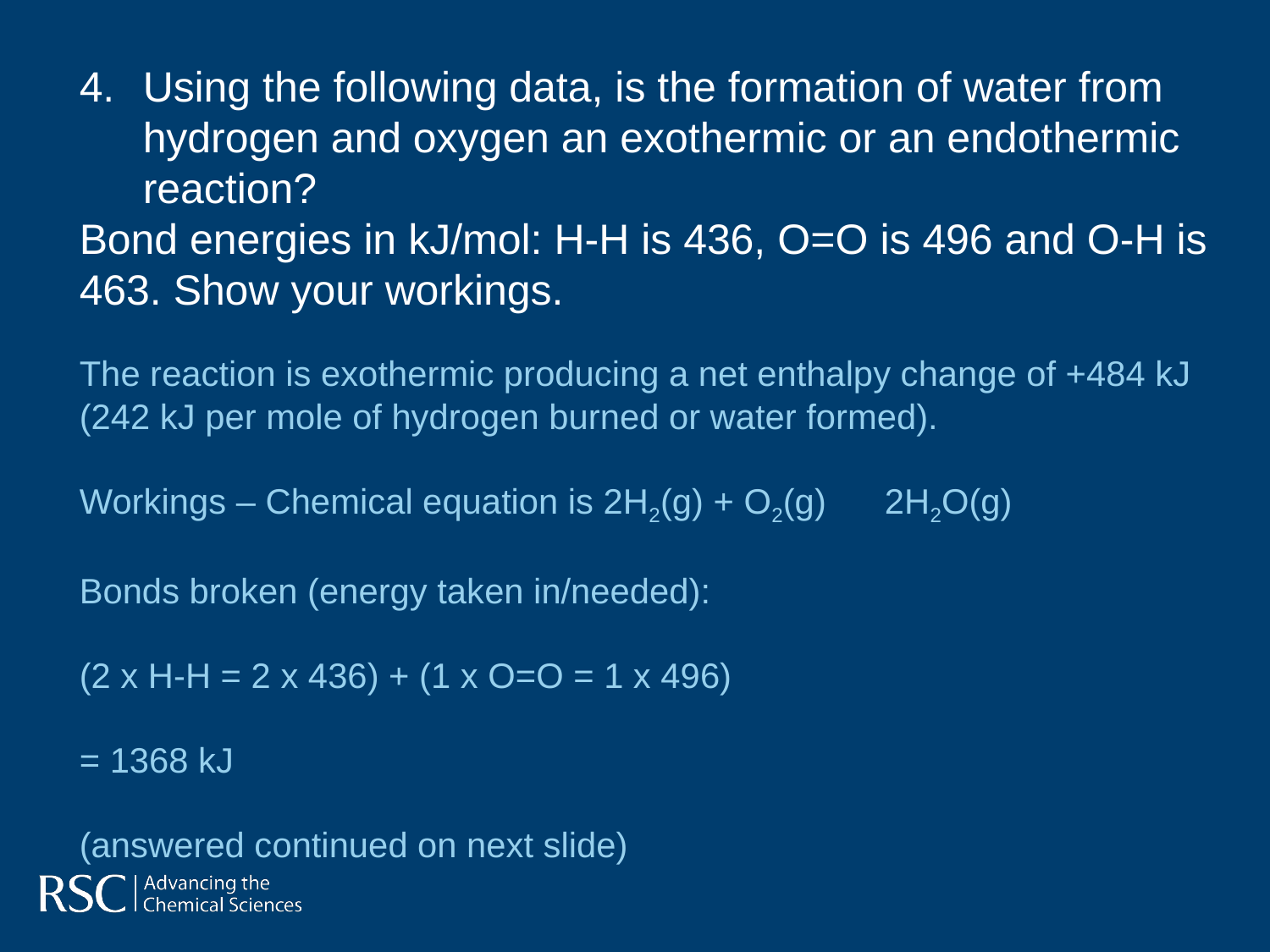

Using the following data, is the formation of water from hydrogen and oxygen an exothermic or an endothermic reaction?
Bond energies in kJ/mol: H-H is 436, O=O is 496 and O-H is 463. Show your workings.

The reaction is exothermic producing a net enthalpy change of +484 kJ (242 kJ per mole of hydrogen burned or water formed).

Workings – Chemical equation is 2H2(g) + O2(g)      2H2O(g)

Bonds broken (energy taken in/needed):

(2 x H-H = 2 x 436) + (1 x O=O = 1 x 496)

= 1368 kJ

(answered continued on next slide)